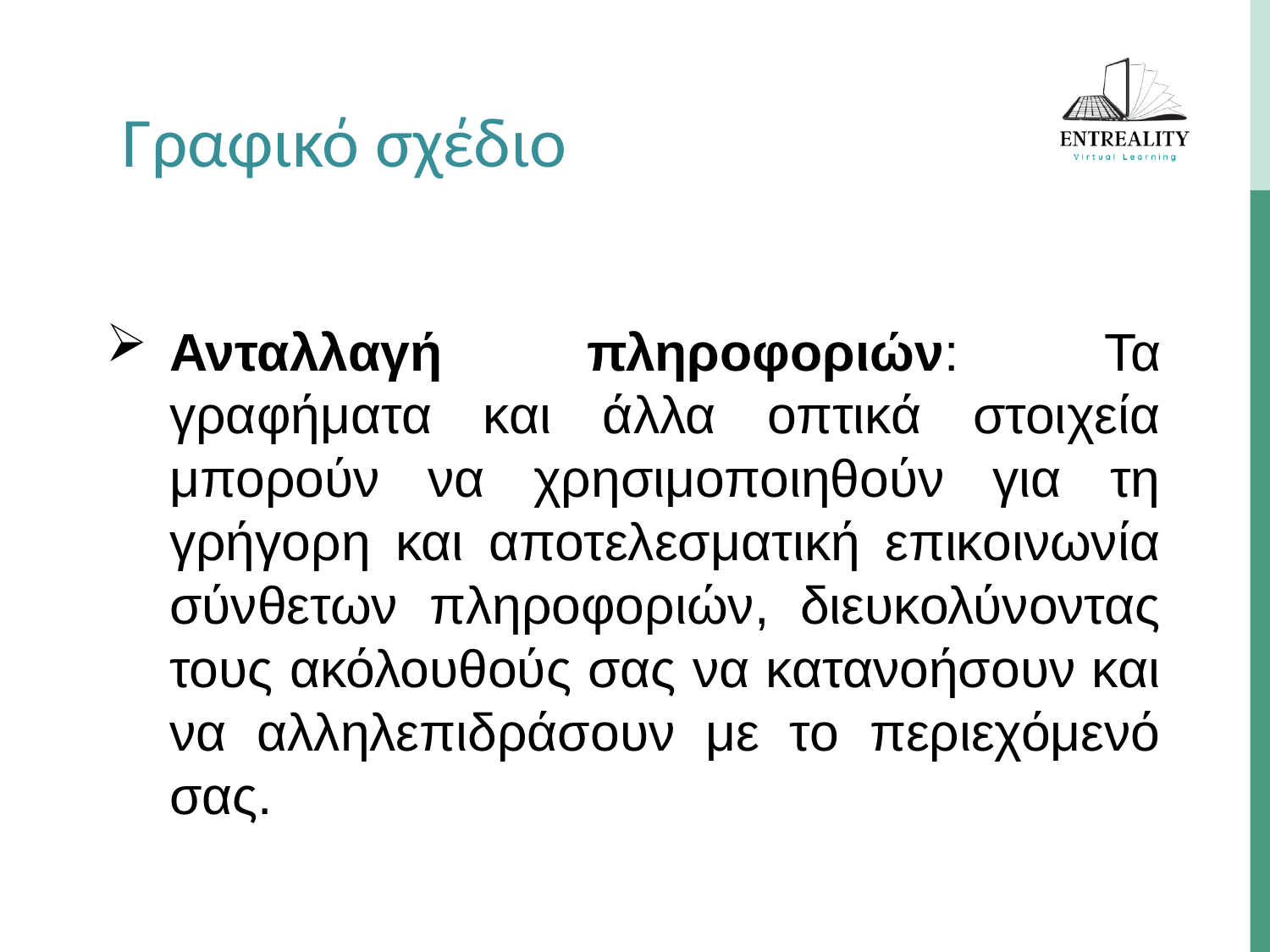

Γραφικό σχέδιο
Ανταλλαγή πληροφοριών: Τα γραφήματα και άλλα οπτικά στοιχεία μπορούν να χρησιμοποιηθούν για τη γρήγορη και αποτελεσματική επικοινωνία σύνθετων πληροφοριών, διευκολύνοντας τους ακόλουθούς σας να κατανοήσουν και να αλληλεπιδράσουν με το περιεχόμενό σας.